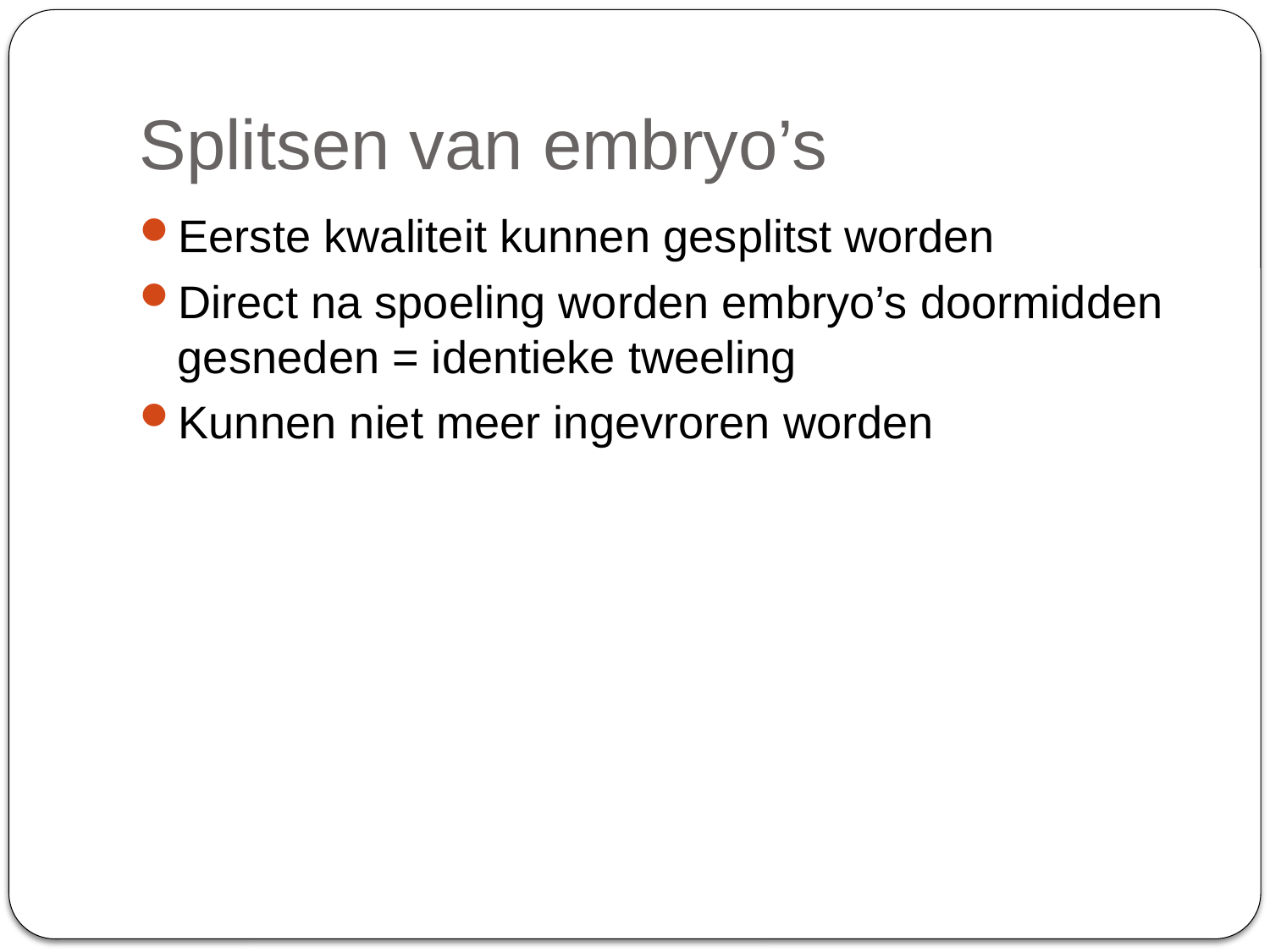

# Splitsen van embryo’s
Eerste kwaliteit kunnen gesplitst worden
Direct na spoeling worden embryo’s doormidden gesneden = identieke tweeling
Kunnen niet meer ingevroren worden